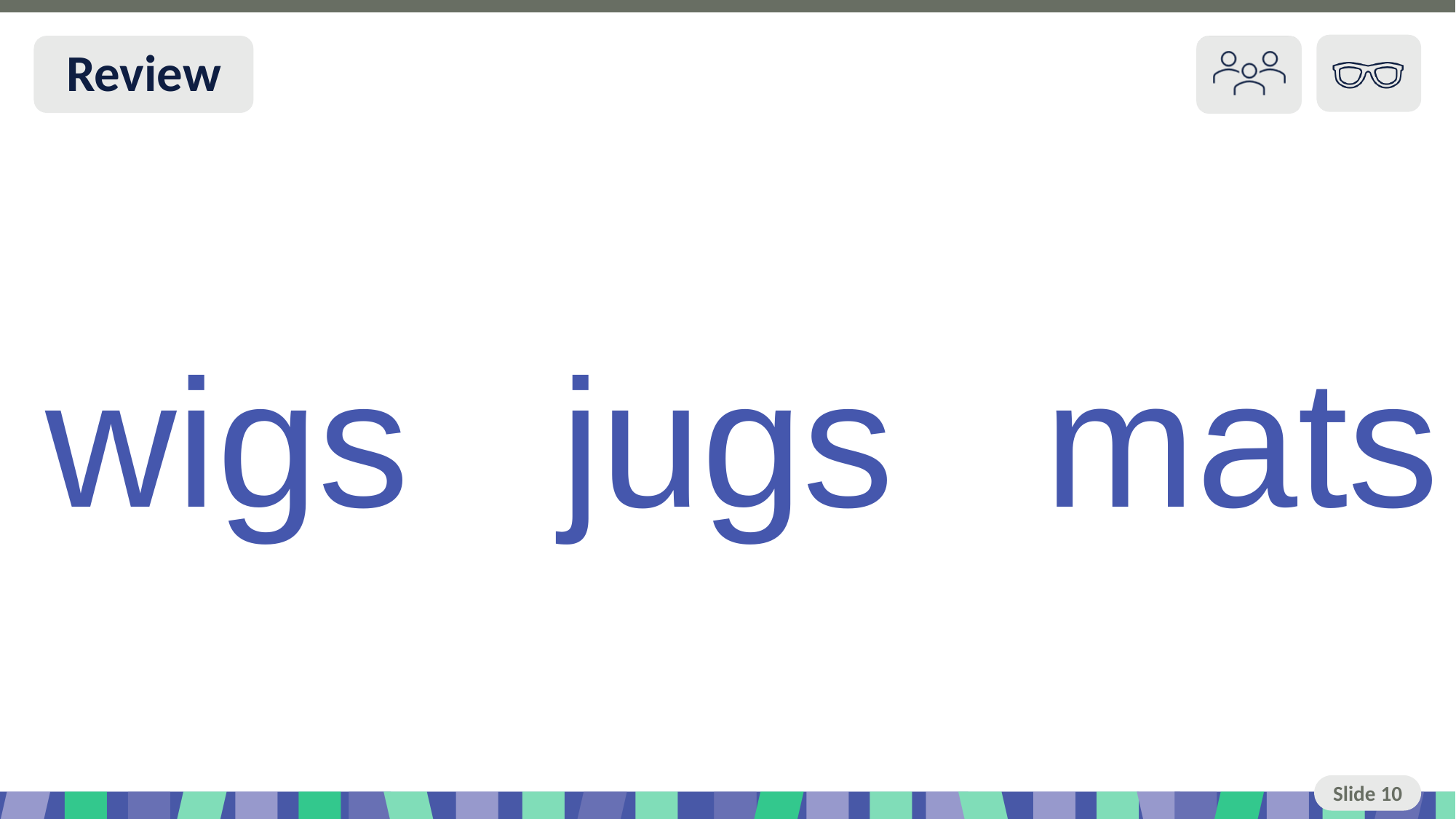

# Slide 10 Review
wigs   jugs   mats